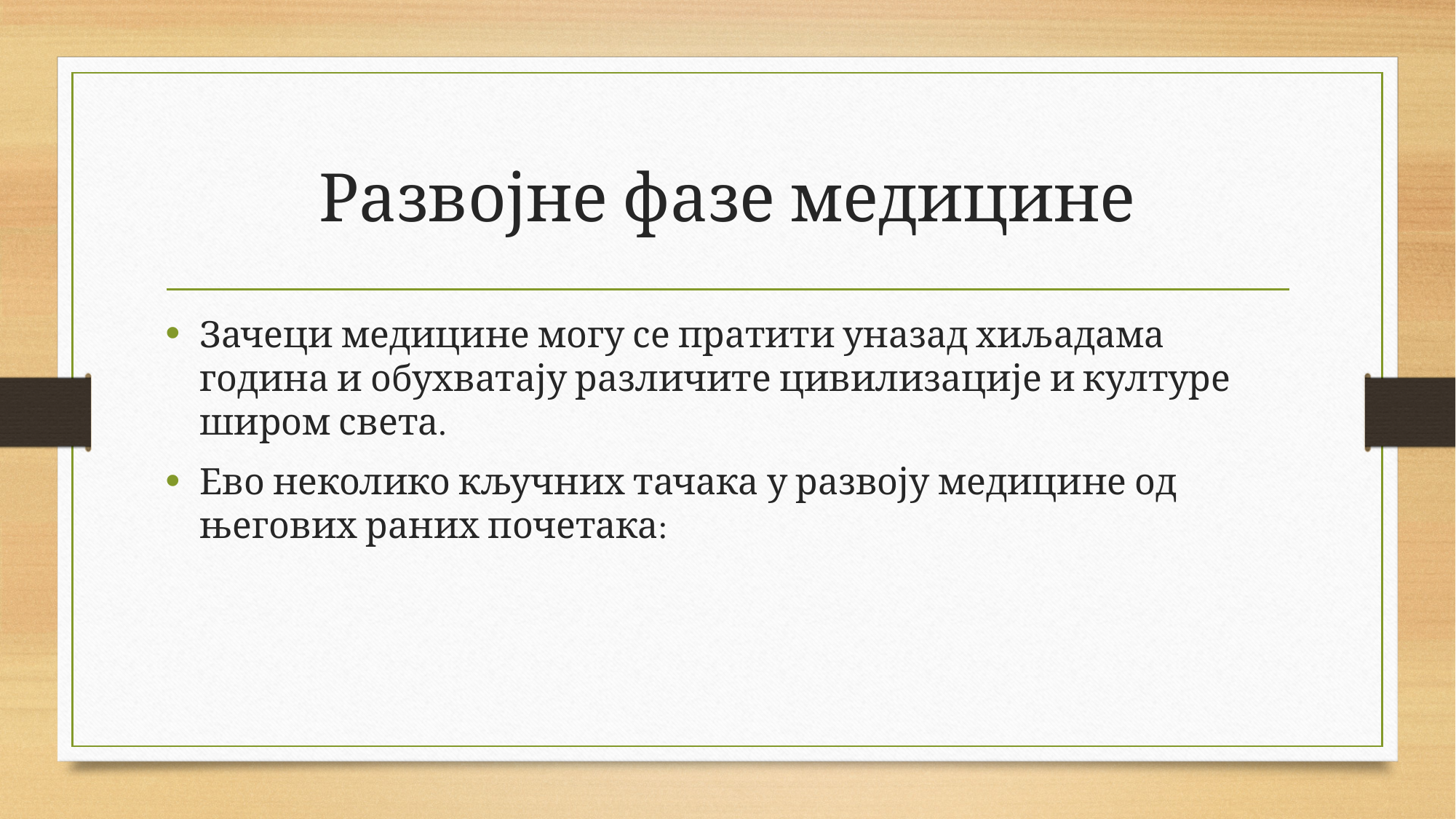

# Развојне фазе медицине
Зачеци медицине могу се пратити уназад хиљадама година и обухватају различите цивилизације и културе широм света.
Ево неколико кључних тачака у развоју медицине од његових раних почетака: